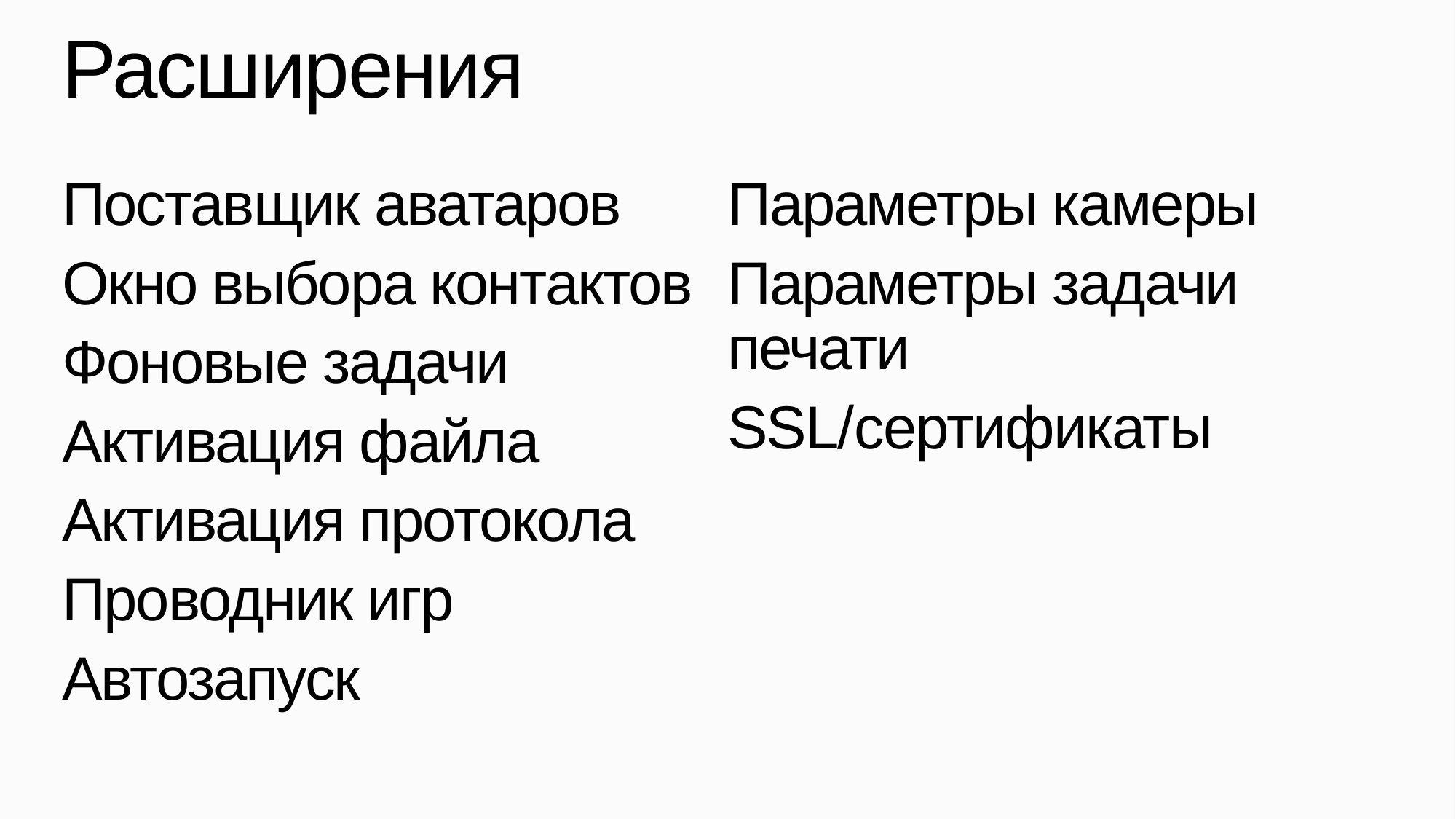

# Расширения
Поставщик аватаров
Окно выбора контактов
Фоновые задачи
Активация файла
Активация протокола
Проводник игр
Автозапуск
Параметры камеры
Параметры задачи печати
SSL/сертификаты